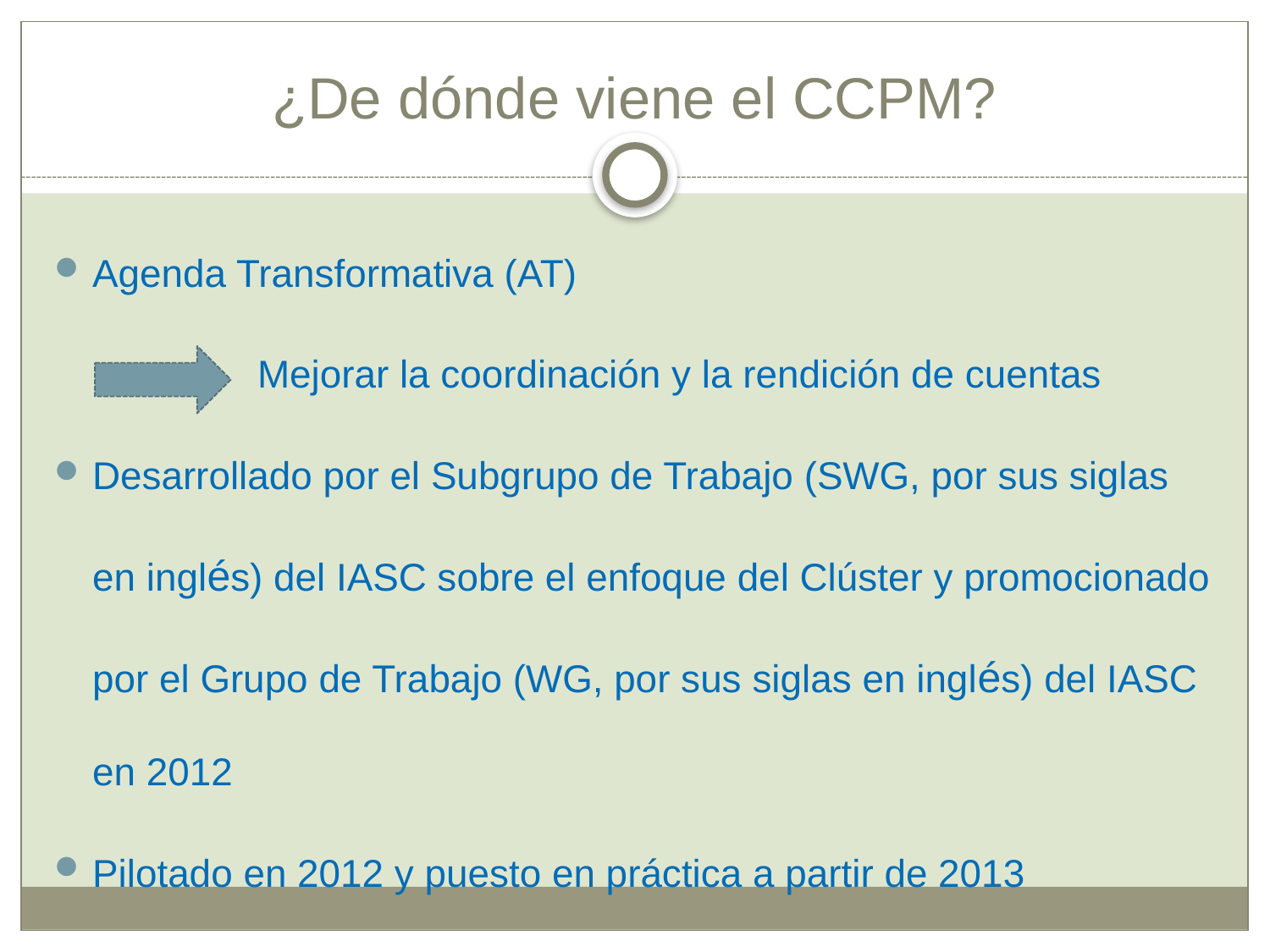

# ¿De dónde viene el CCPM?
Agenda Transformativa (AT)
Mejorar la coordinación y la rendición de cuentas
Desarrollado por el Subgrupo de Trabajo (SWG, por sus siglas en inglés) del IASC sobre el enfoque del Clúster y promocionado por el Grupo de Trabajo (WG, por sus siglas en inglés) del IASC en 2012
Pilotado en 2012 y puesto en práctica a partir de 2013